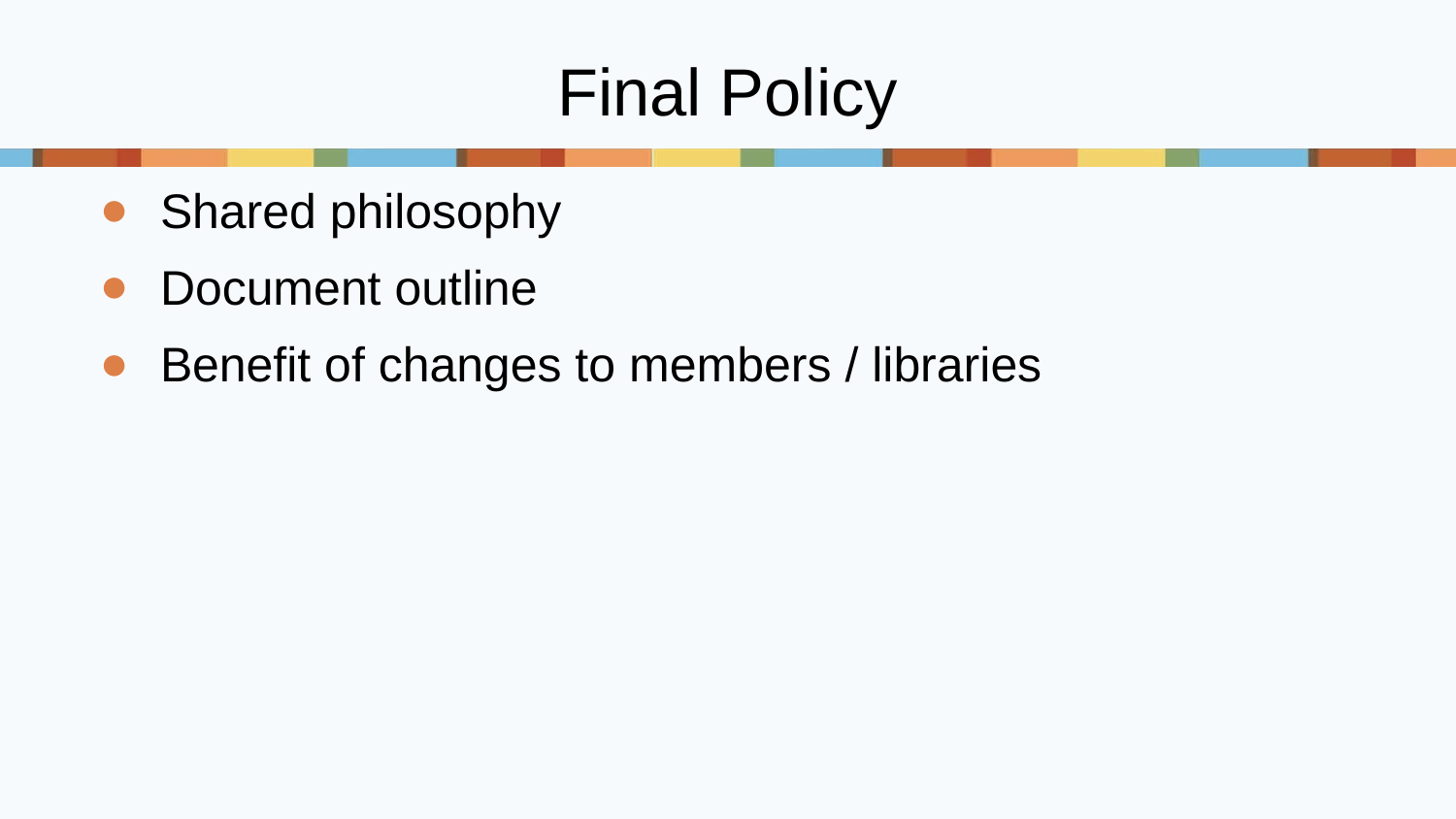

# Final Policy
Shared philosophy
Document outline
Benefit of changes to members / libraries